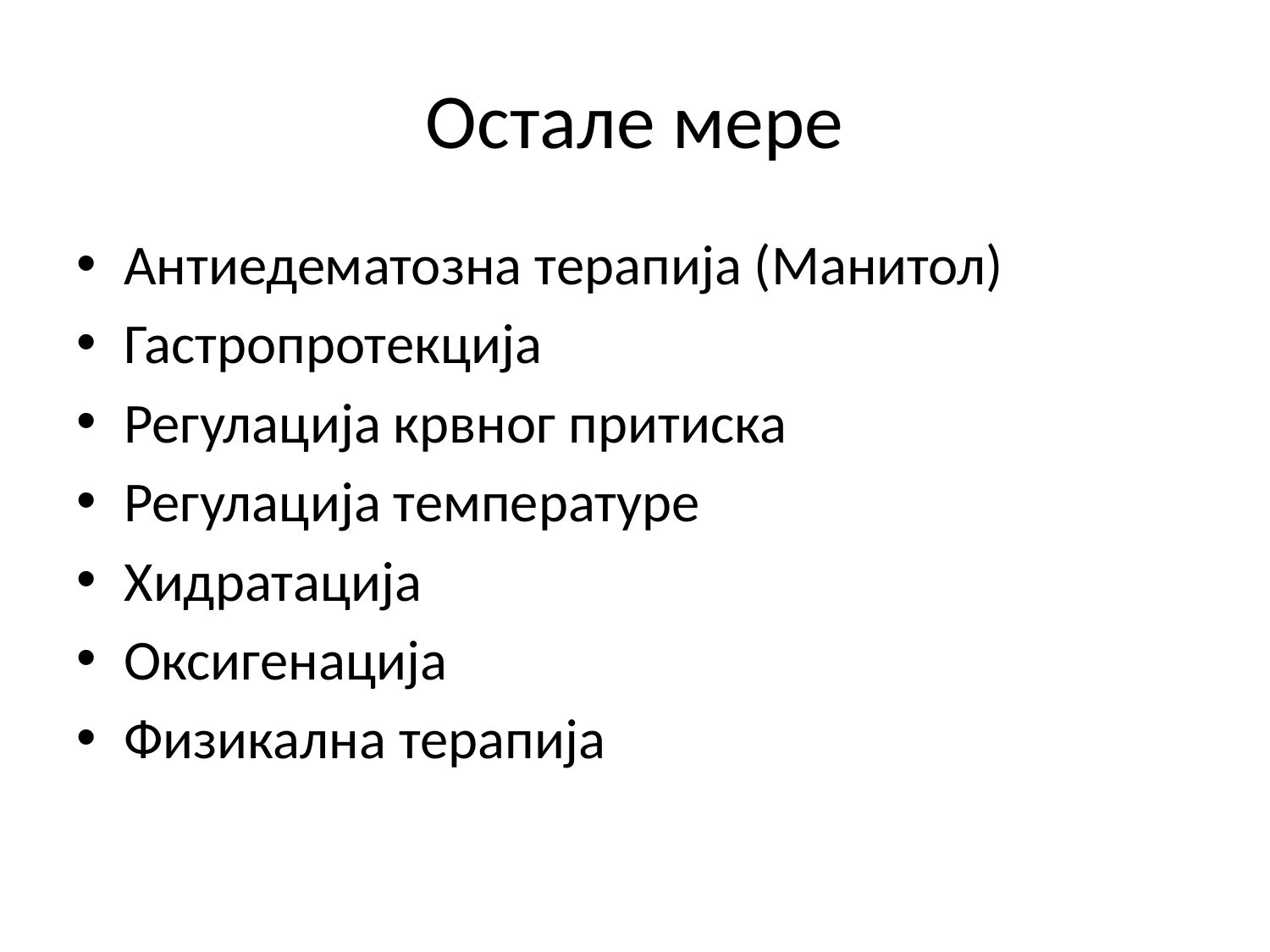

# Остале мере
Антиедематозна терапија (Манитол)
Гастропротекција
Регулација крвног притиска
Регулација температуре
Хидратација
Оксигенација
Физикална терапија